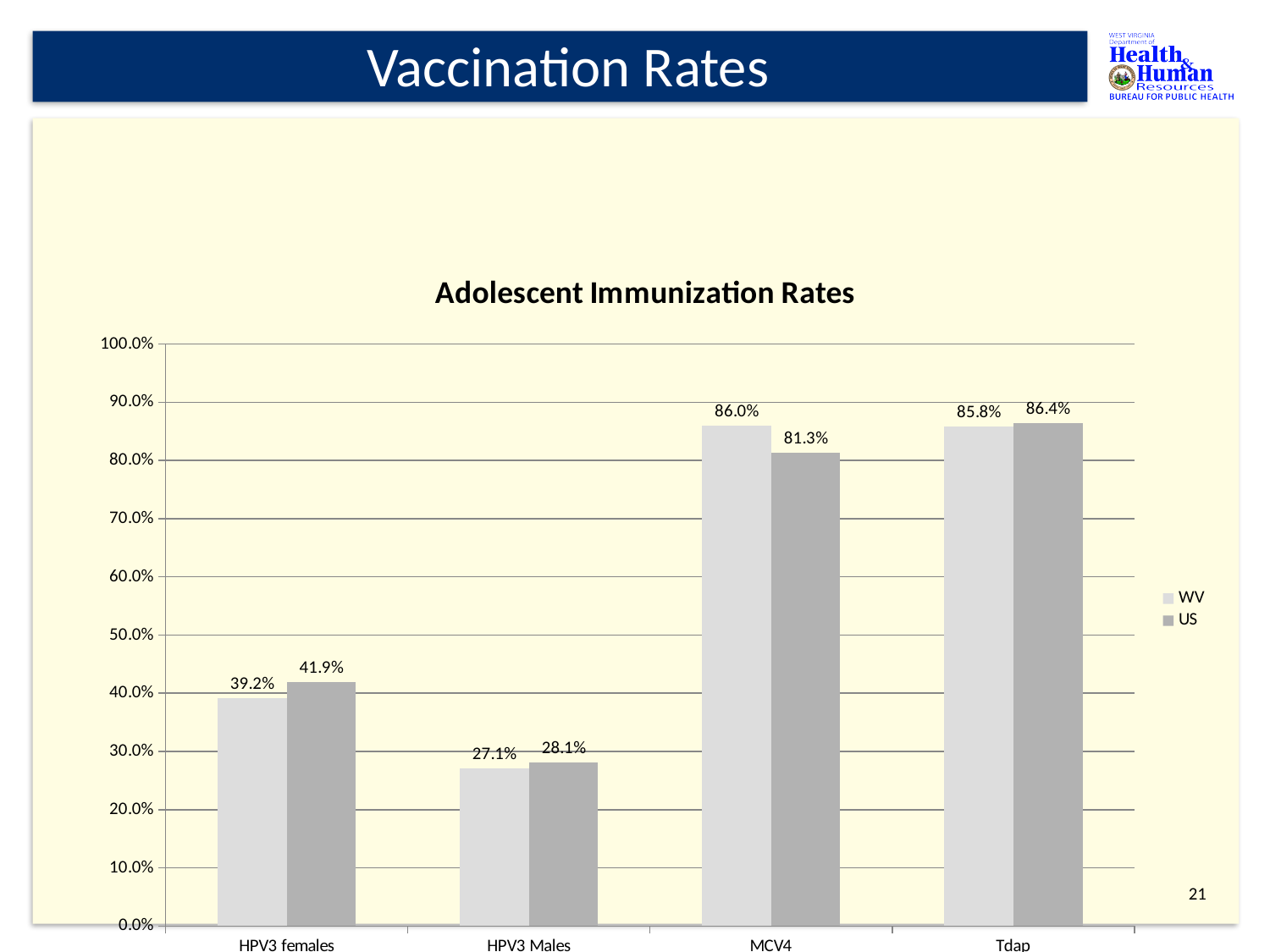

# Vaccination Rates

### Chart:  Adolescent Immunization Rates

| Category | WV | US |
|---|---|---|
| HPV3 females | 0.392 | 0.419 |
| HPV3 Males | 0.271 | 0.281 |
| MCV4 | 0.86 | 0.813 |
| Tdap | 0.858 | 0.864 |
21